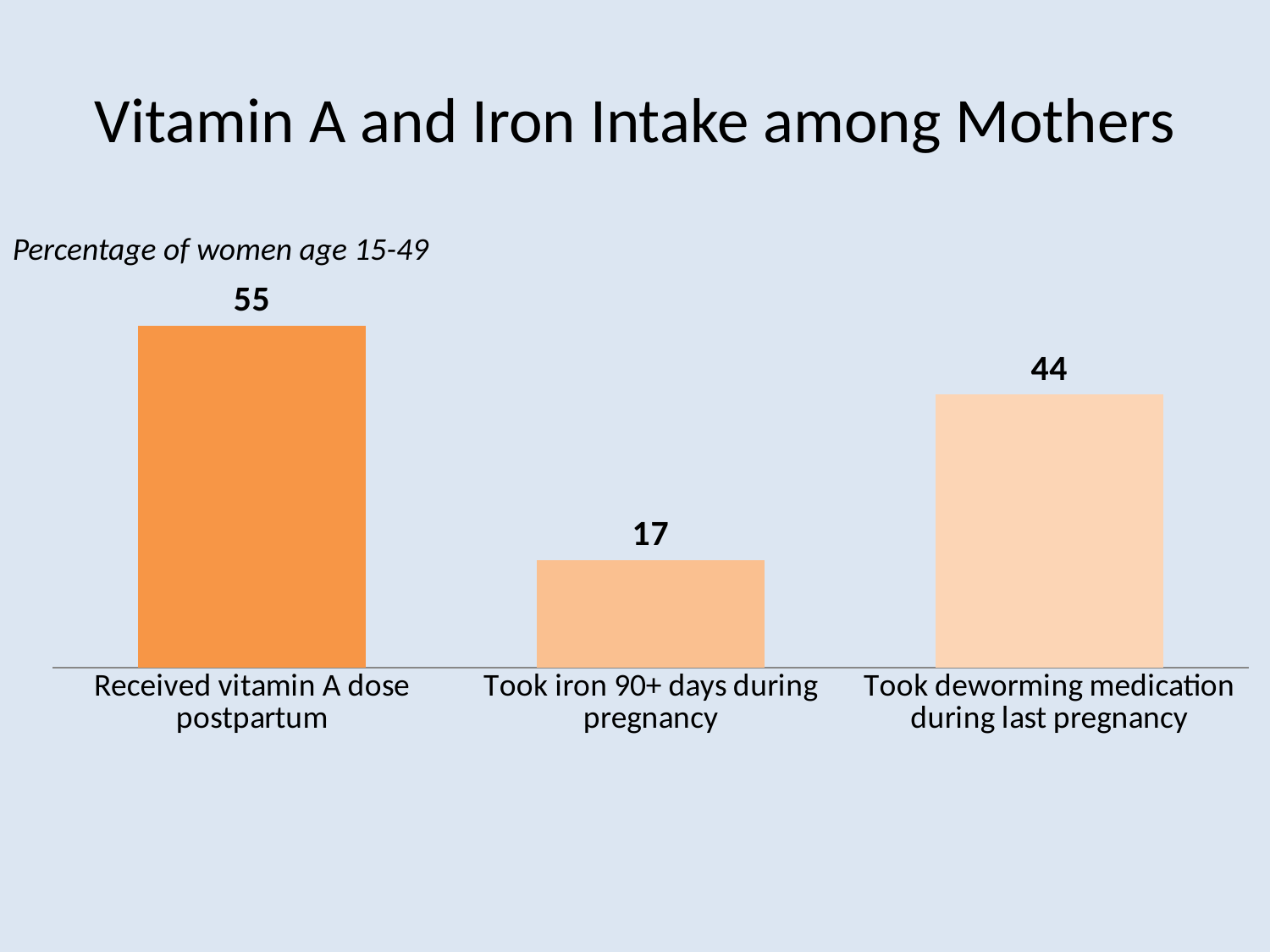

# Vitamin A and Iron Intake among Mothers

### Chart

| Category | Series 1 |
|---|---|
| Received vitamin A dose postpartum | 54.9 |
| Took iron 90+ days during pregnancy | 17.3 |
| Took deworming medication during last pregnancy | 43.8 |
Percentage of women age 15-49